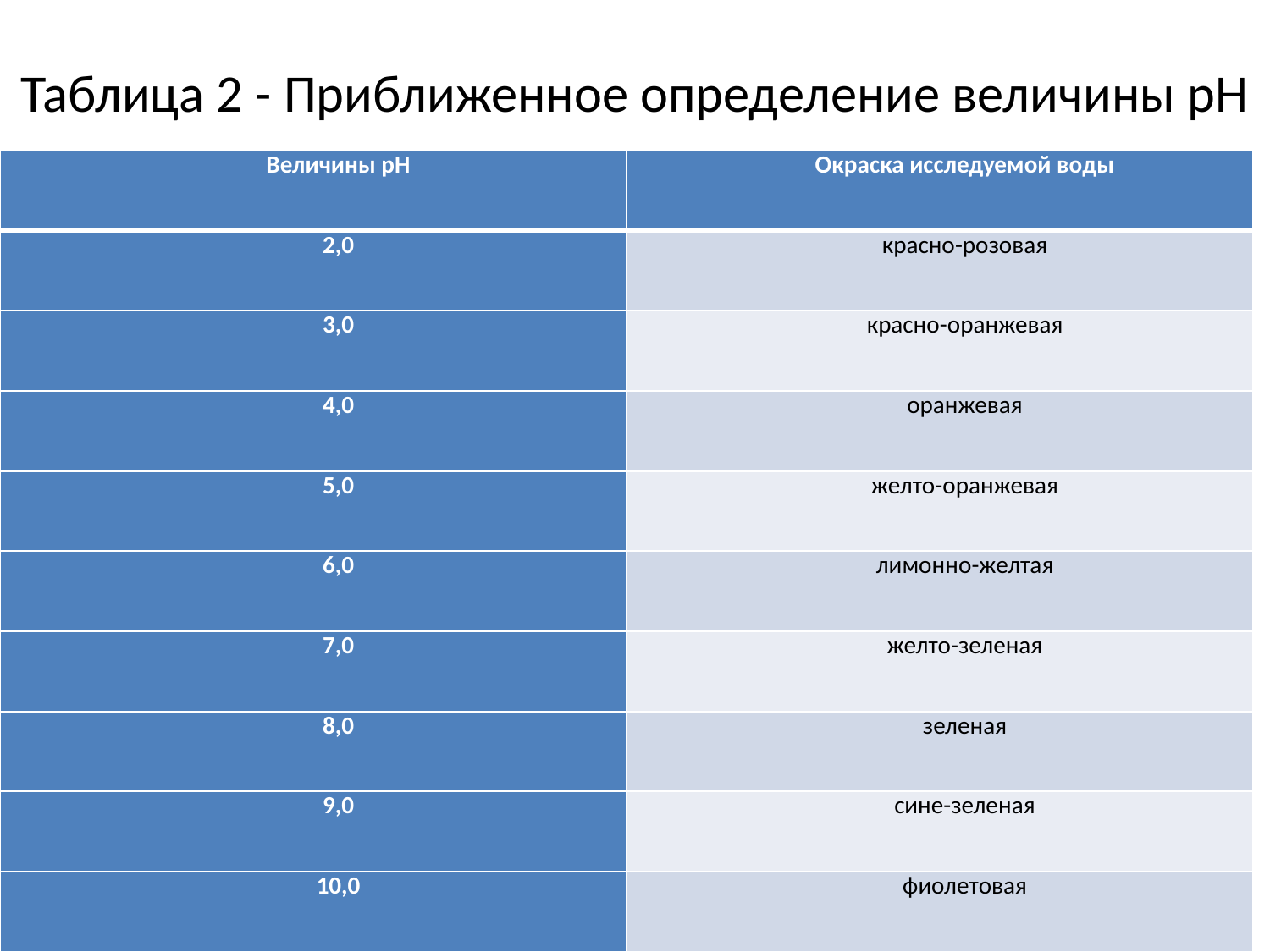

# Таблица 2 - Приближенное определение величины рН
| Величины рН | Окраска исследуемой воды |
| --- | --- |
| 2,0 | красно-розовая |
| 3,0 | красно-оранжевая |
| 4,0 | оранжевая |
| 5,0 | желто-оранжевая |
| 6,0 | лимонно-желтая |
| 7,0 | желто-зеленая |
| 8,0 | зеленая |
| 9,0 | сине-зеленая |
| 10,0 | фиолетовая |